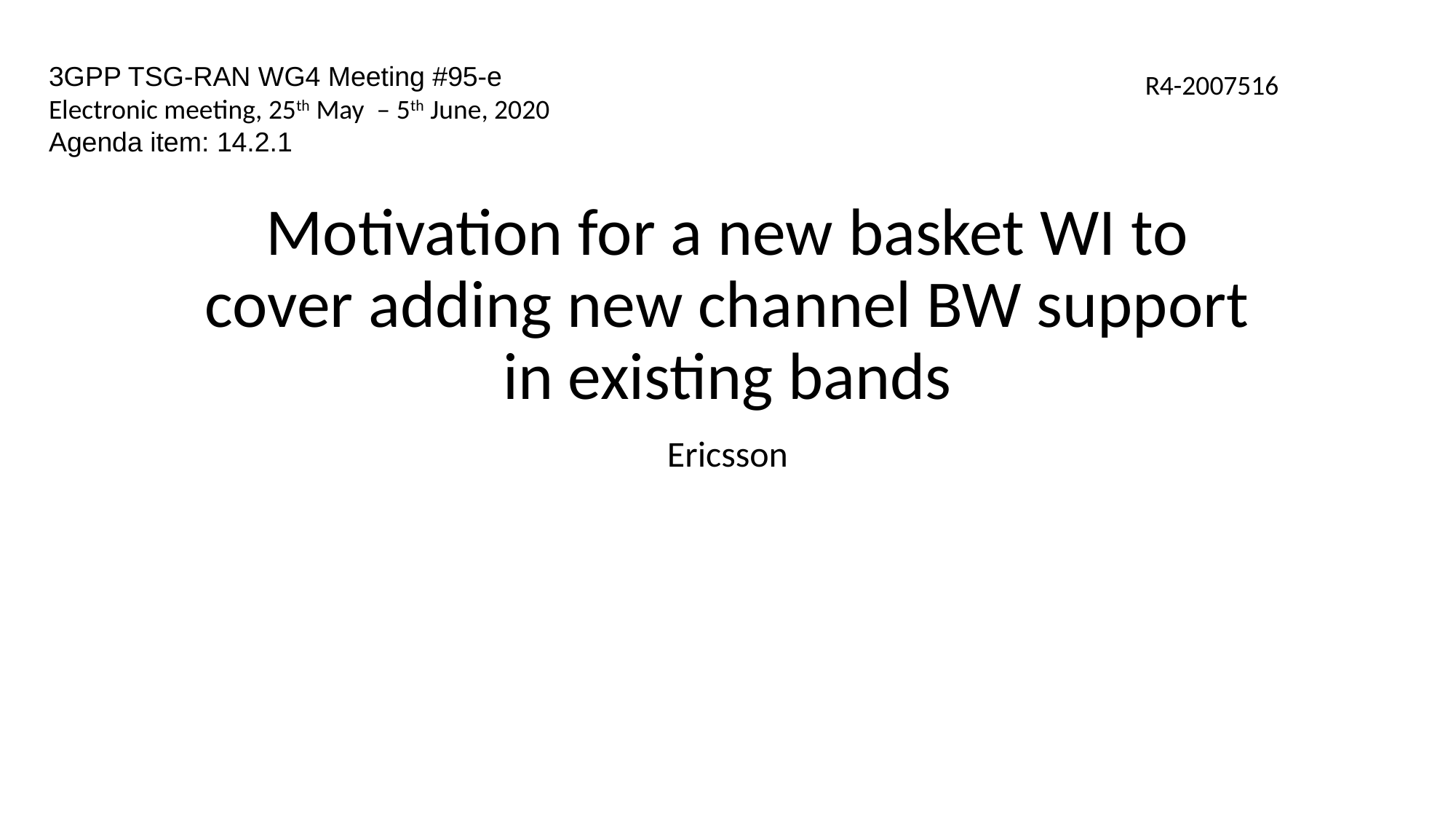

3GPP TSG-RAN WG4 Meeting #95-e
Electronic meeting, 25th May  – 5th June, 2020
Agenda item: 14.2.1
R4-2007516
# Motivation for a new basket WI to cover adding new channel BW support in existing bands
Ericsson